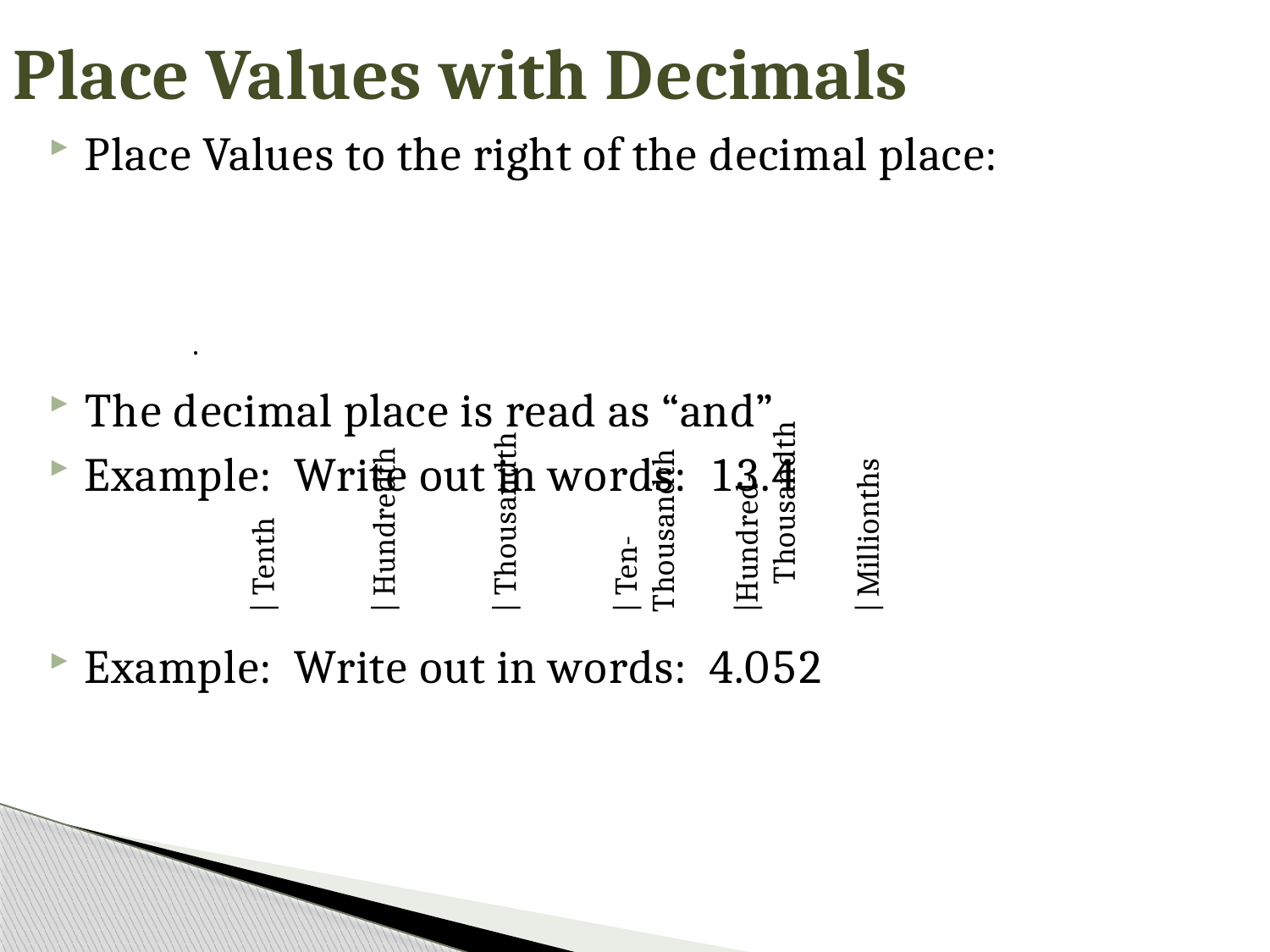

# Place Values with Decimals
Place Values to the right of the decimal place:

The decimal place is read as “and”
Example:  Write out in words:  13.4

Example:  Write out in words:  4.052
| . | | Tenth | | Hundredth | | Thousandth | | Ten- -- Thousandth | |Hundred- Thousandth | | Millionths |
| --- | --- | --- | --- | --- | --- | --- |